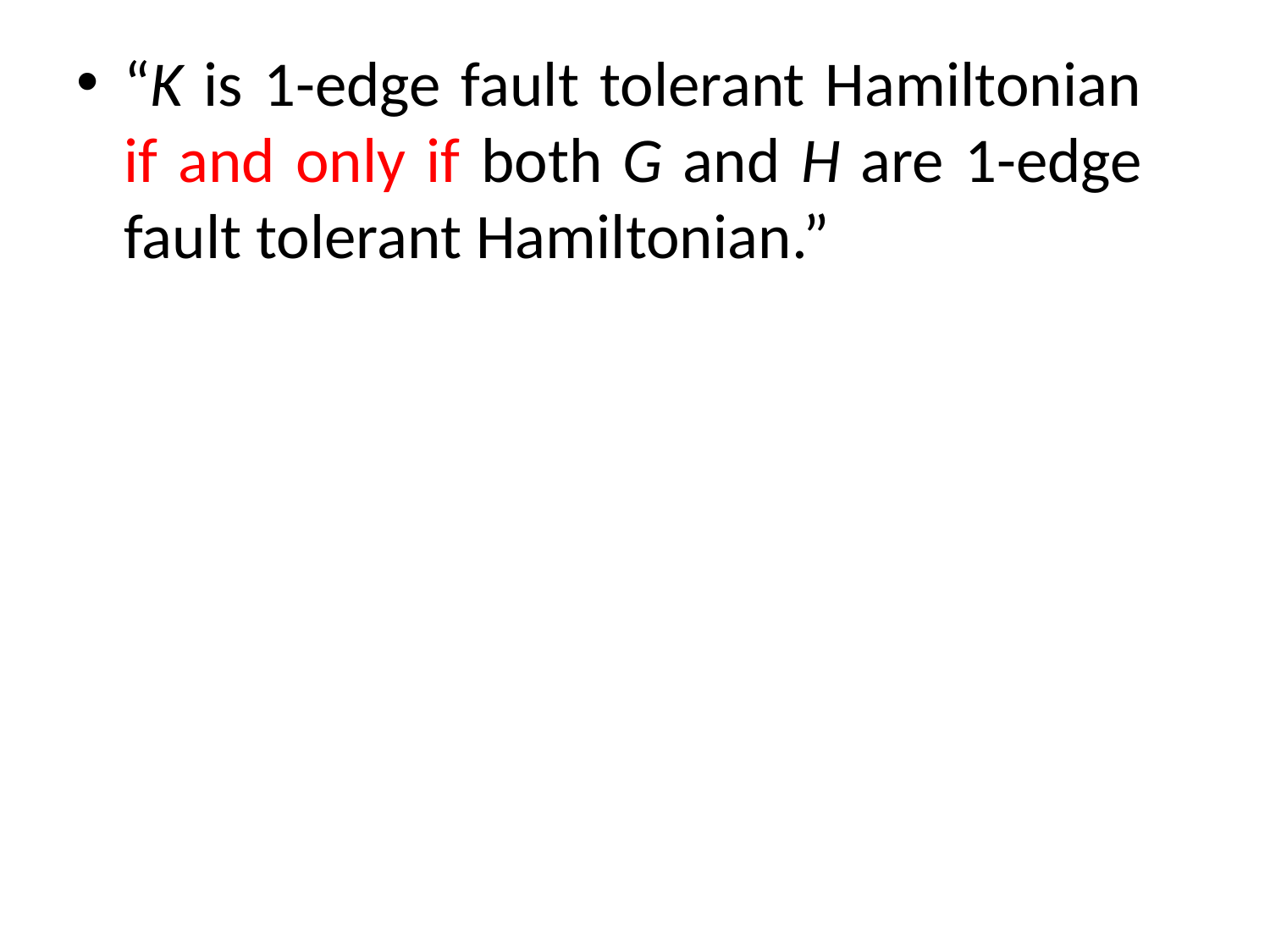

“K is 1-edge fault tolerant Hamiltonian if and only if both G and H are 1-edge fault tolerant Hamiltonian.”